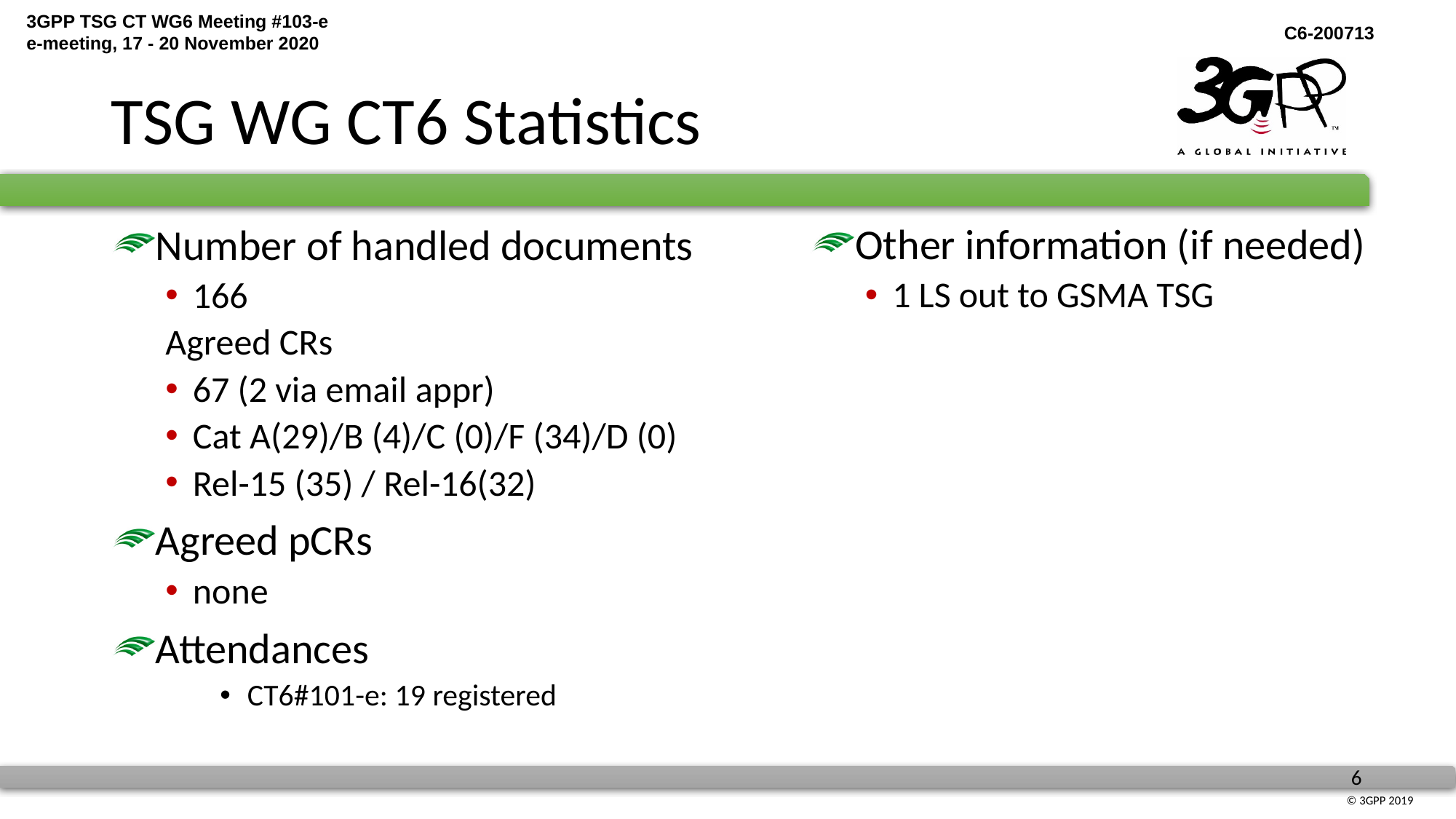

# TSG WG CT6 Statistics
Other information (if needed)
1 LS out to GSMA TSG
Number of handled documents
166
Agreed CRs
67 (2 via email appr)
Cat A(29)/B (4)/C (0)/F (34)/D (0)
Rel-15 (35) / Rel-16(32)
Agreed pCRs
none
Attendances
CT6#101-e: 19 registered